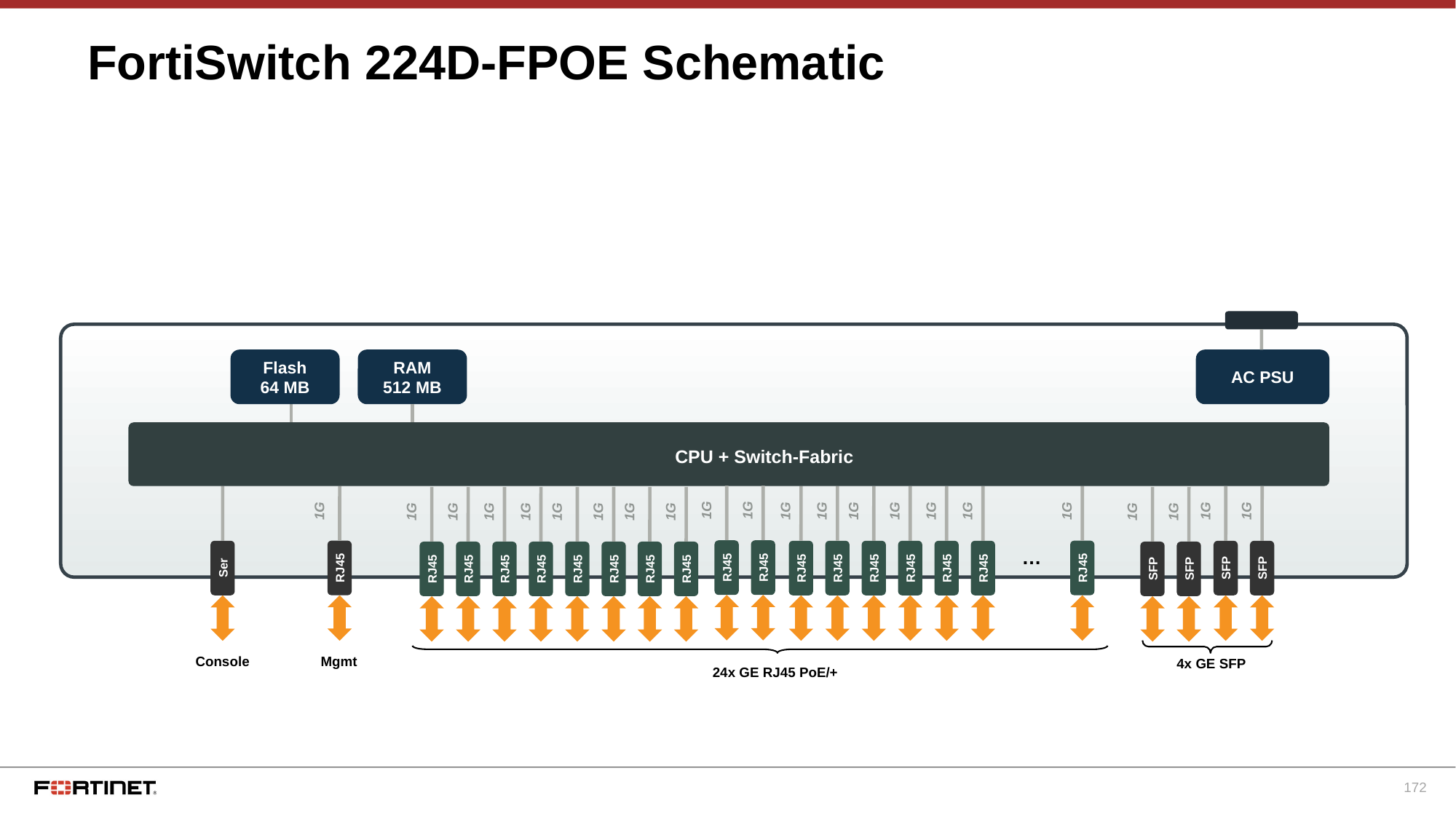

# FortiSwitch 224D-FPOE Schematic

Flash
64 MB
RAM
512 MB
AC PSU

  CPU + Switch-Fabric

1G
1G
1G
1G
1G
1G
1G
1G
1G
1G
1G
1G
1G
1G
1G
1G
1G
1G
1G
1G
1G
1G
…
RJ45
RJ45
RJ45
RJ45
Ser
RJ45
RJ45
RJ45
RJ45
RJ45
RJ45
SFP
SFP
RJ45
RJ45
RJ45
RJ45
RJ45
RJ45
RJ45
RJ45
SFP
SFP

Console
Mgmt
4x GE SFP
24x GE RJ45 PoE/+